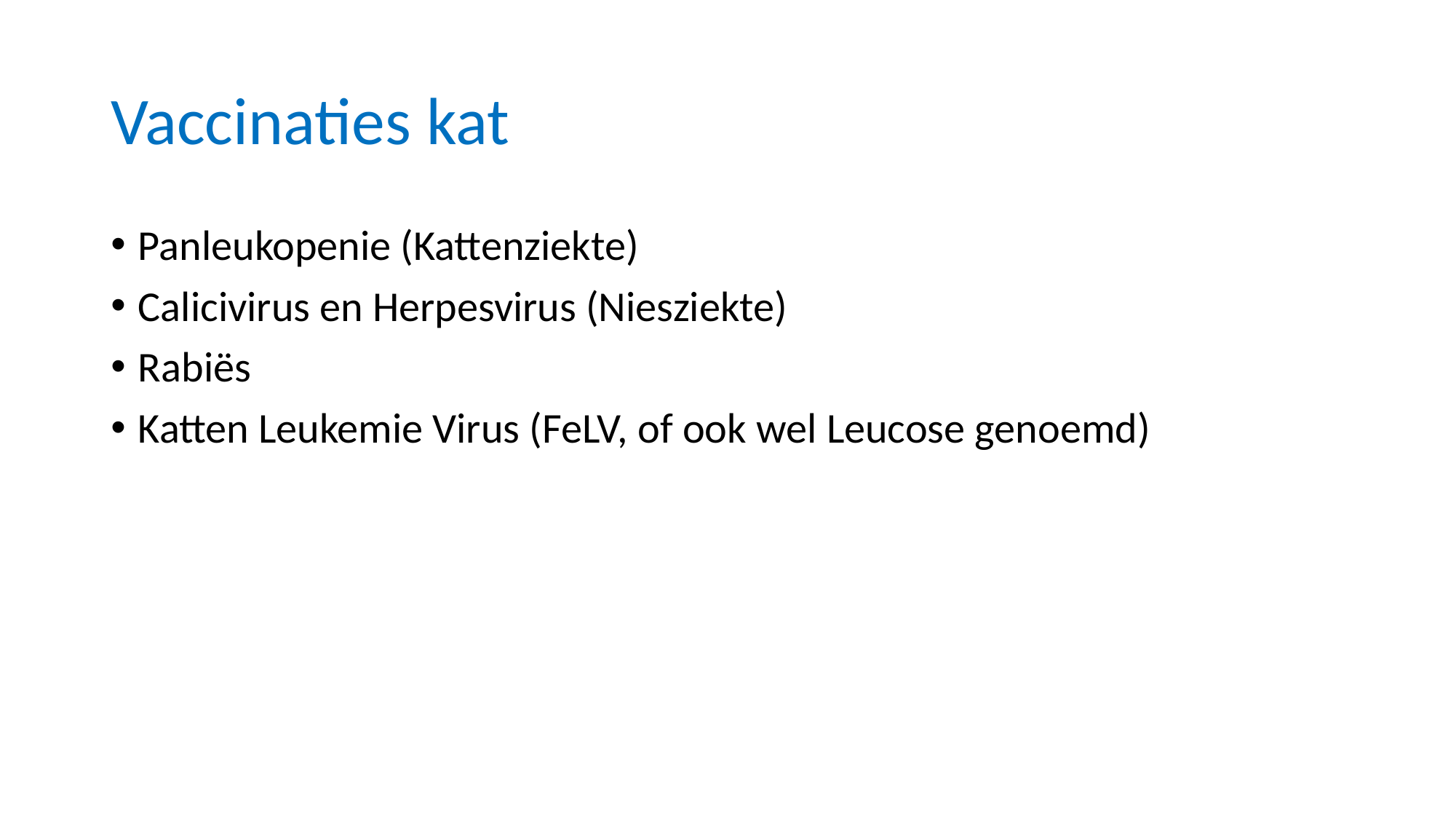

# Vaccinaties kat
Panleukopenie (Kattenziekte)
Calicivirus en Herpesvirus (Niesziekte)
Rabiës
Katten Leukemie Virus (FeLV, of ook wel Leucose genoemd)